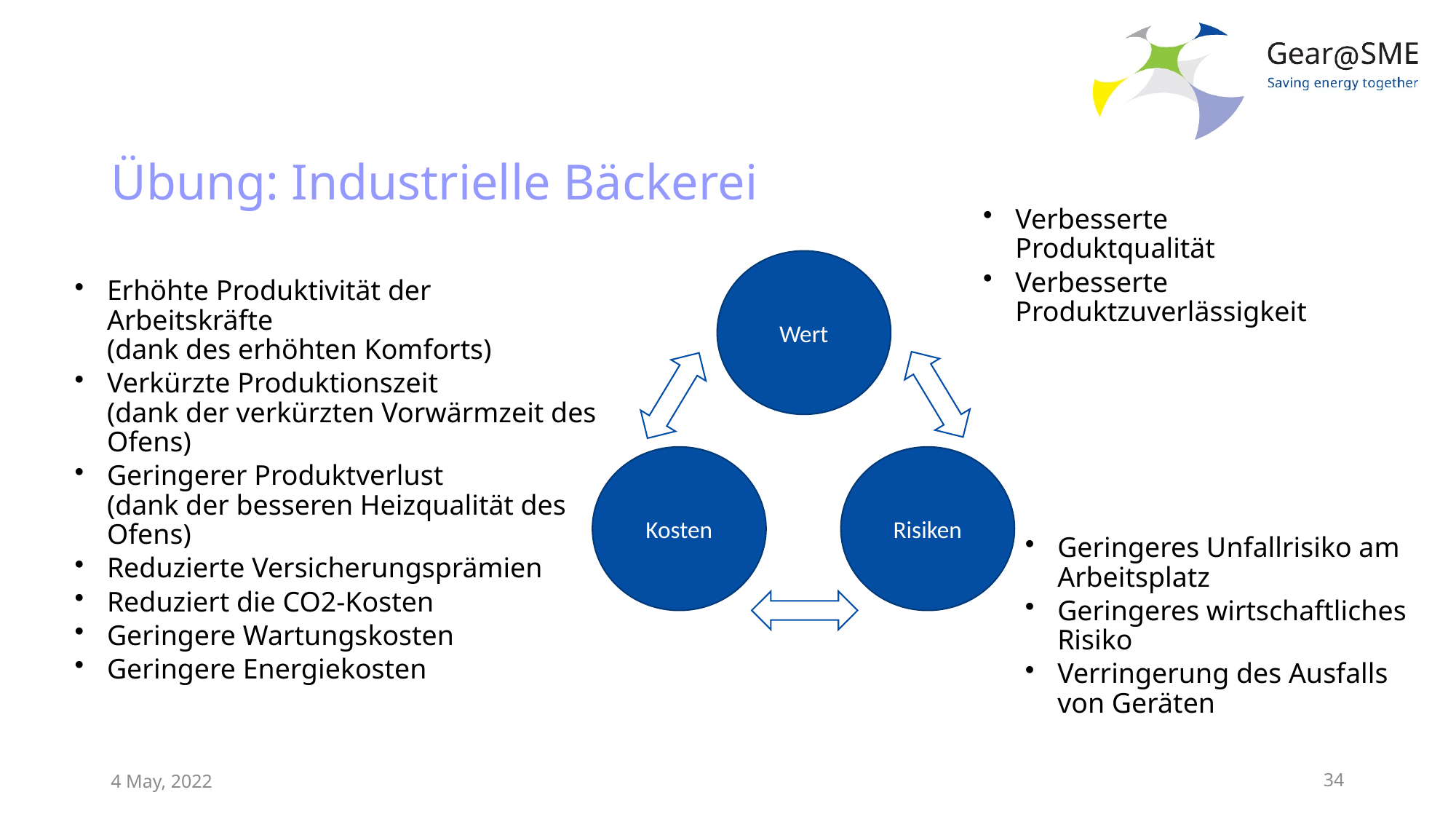

# Übung: Industrielle Bäckerei
Verbesserte Produktqualität
Verbesserte Produktzuverlässigkeit
Wert

Kosten
Risiken

Erhöhte Produktivität der Arbeitskräfte
(dank des erhöhten Komforts)
Verkürzte Produktionszeit
(dank der verkürzten Vorwärmzeit des Ofens)
Geringerer Produktverlust
(dank der besseren Heizqualität des Ofens)
Reduzierte Versicherungsprämien
Reduziert die CO2-Kosten
Geringere Wartungskosten
Geringere Energiekosten
Geringeres Unfallrisiko am Arbeitsplatz
Geringeres wirtschaftliches Risiko
Verringerung des Ausfalls von Geräten
4 May, 2022
34